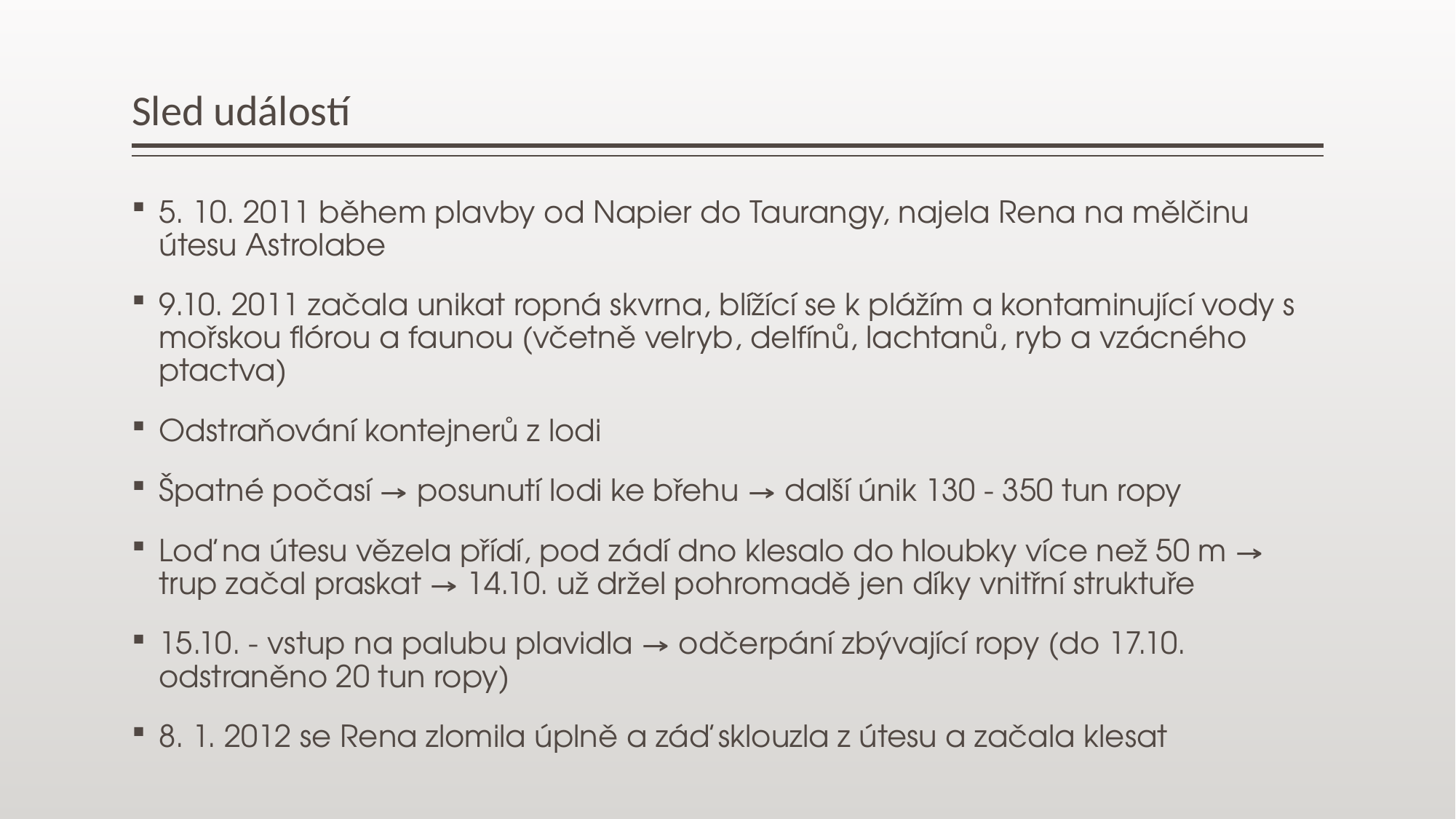

# Sled událostí
5. 10. 2011 během plavby od Napier do Taurangy, najela Rena na mělčinu útesu Astrolabe
9.10. 2011 začala unikat ropná skvrna, blížící se k plážím a kontaminující vody s  mořskou flórou a faunou (včetně velryb, delfínů, lachtanů, ryb a vzácného ptactva)
Odstraňování kontejnerů z lodi
Špatné počasí → posunutí lodi ke břehu → další únik 130 - 350 tun ropy
Loď na útesu vězela přídí, pod zádí dno klesalo do hloubky více než 50 m → trup začal praskat → 14.10. už držel pohromadě jen díky vnitřní struktuře
15.10. - vstup na palubu plavidla → odčerpání zbývající ropy (do 17.10. odstraněno 20 tun ropy)
8. 1. 2012 se Rena zlomila úplně a záď sklouzla z útesu a začala klesat